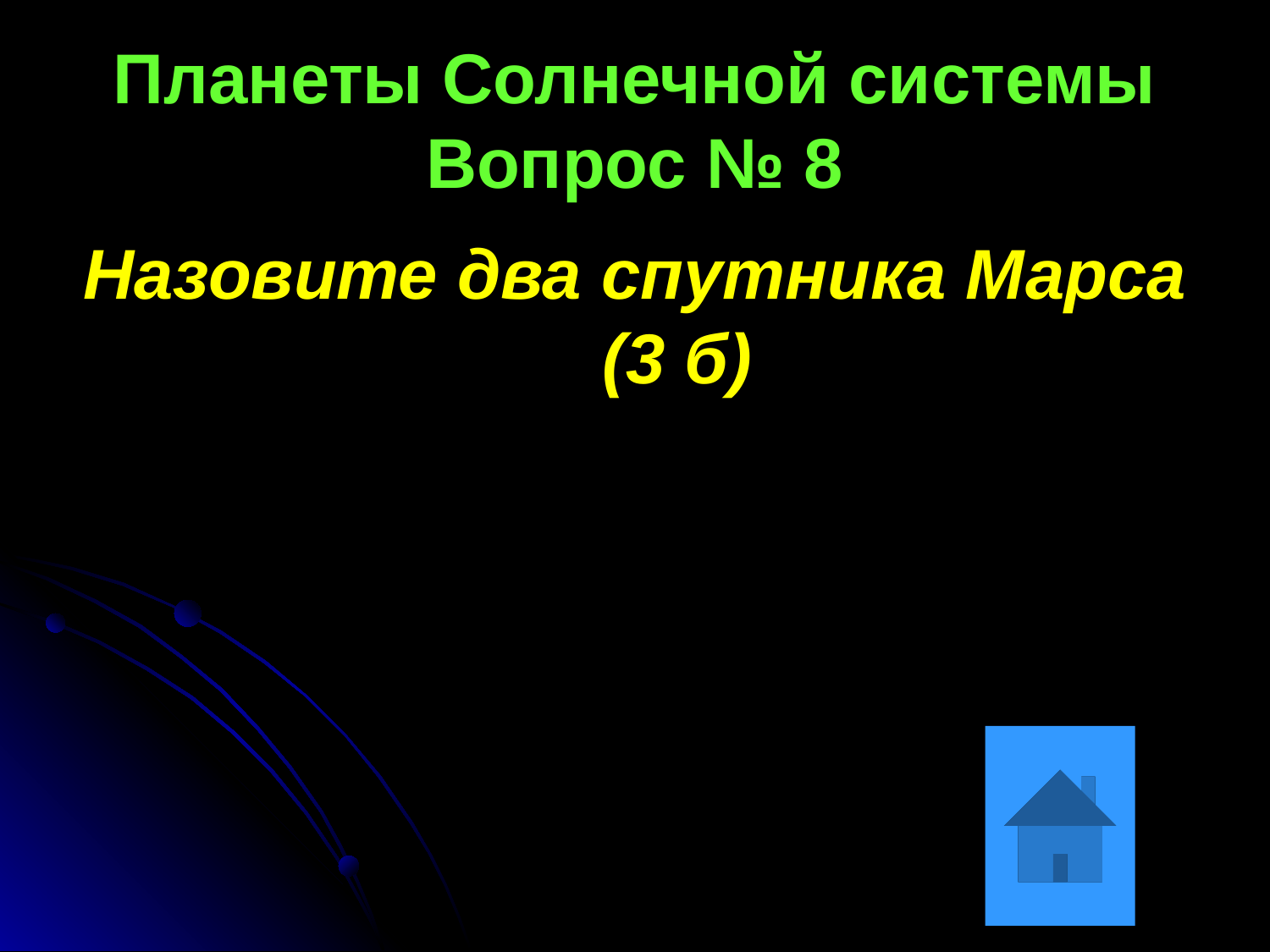

Планеты Солнечной системы Вопрос № 8
Назовите два спутника Марса (3 б)